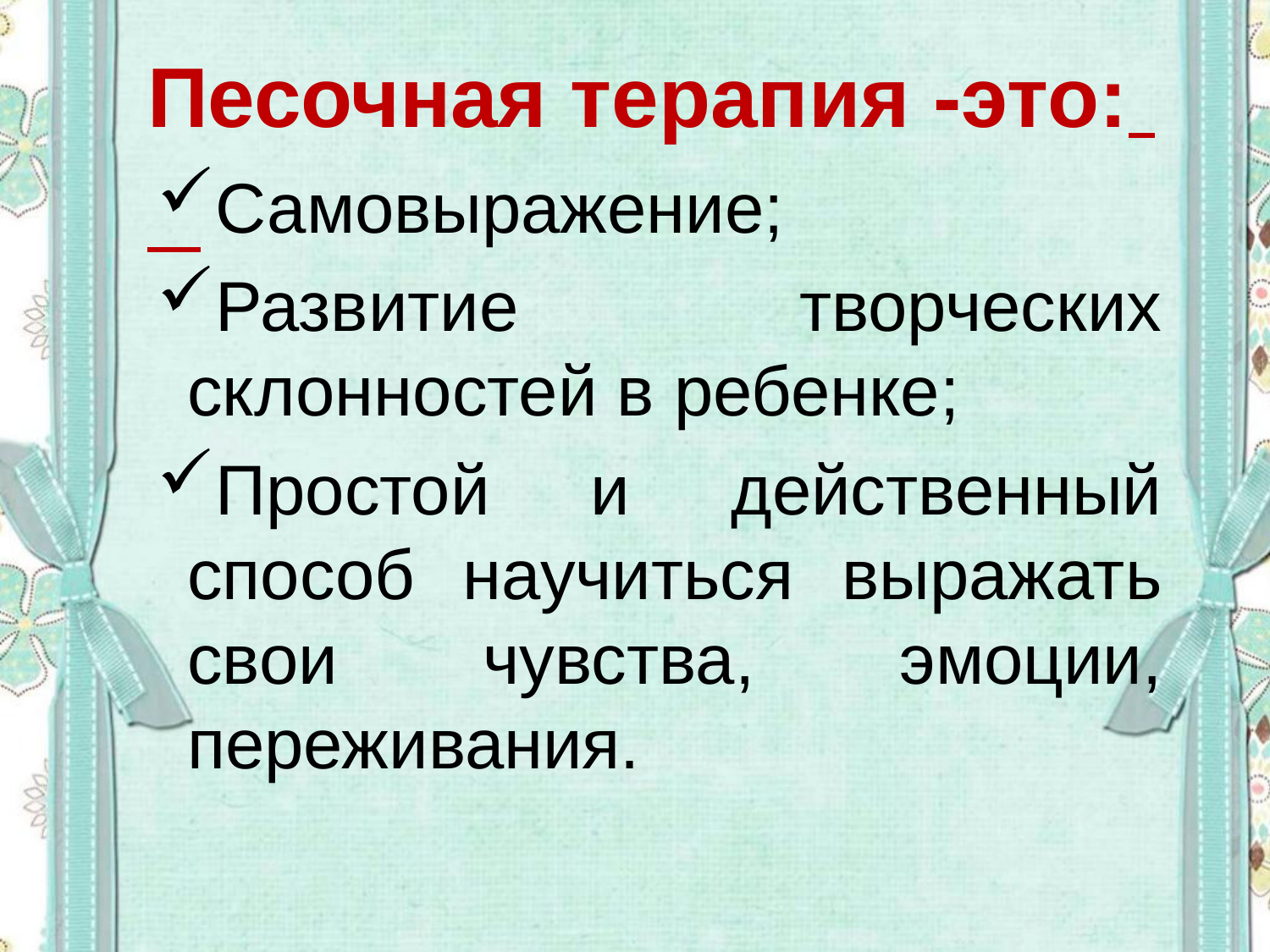

Песочная терапия -это:
Самовыражение;
Развитие творческих склонностей в ребенке;
Простой и действенный способ научиться выражать свои чувства, эмоции, переживания.